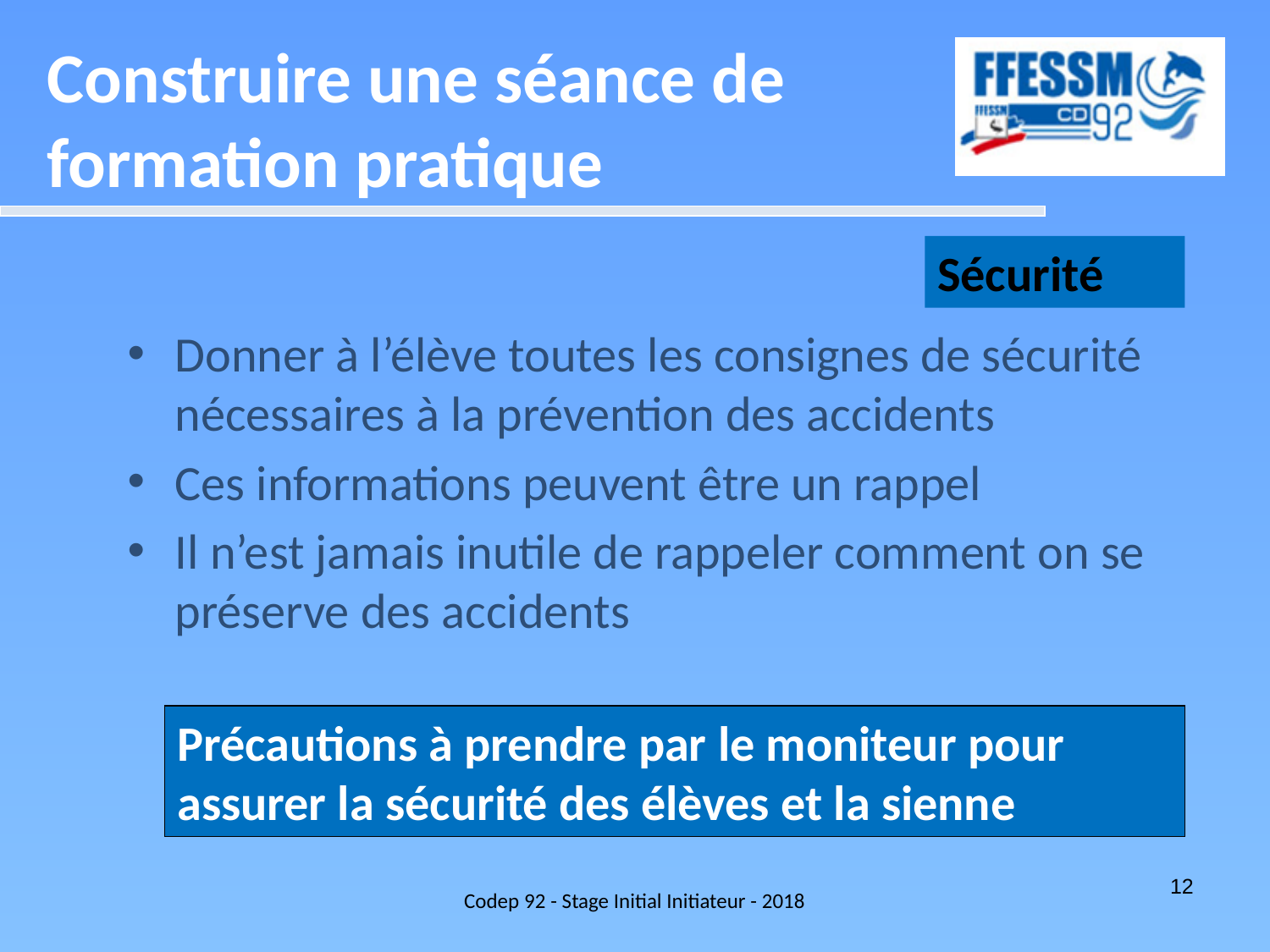

Construire une séance de formation pratique
Sécurité
Donner à l’élève toutes les consignes de sécurité nécessaires à la prévention des accidents
Ces informations peuvent être un rappel
Il n’est jamais inutile de rappeler comment on se préserve des accidents
Précautions à prendre par le moniteur pour assurer la sécurité des élèves et la sienne
Codep 92 - Stage Initial Initiateur - 2018
12